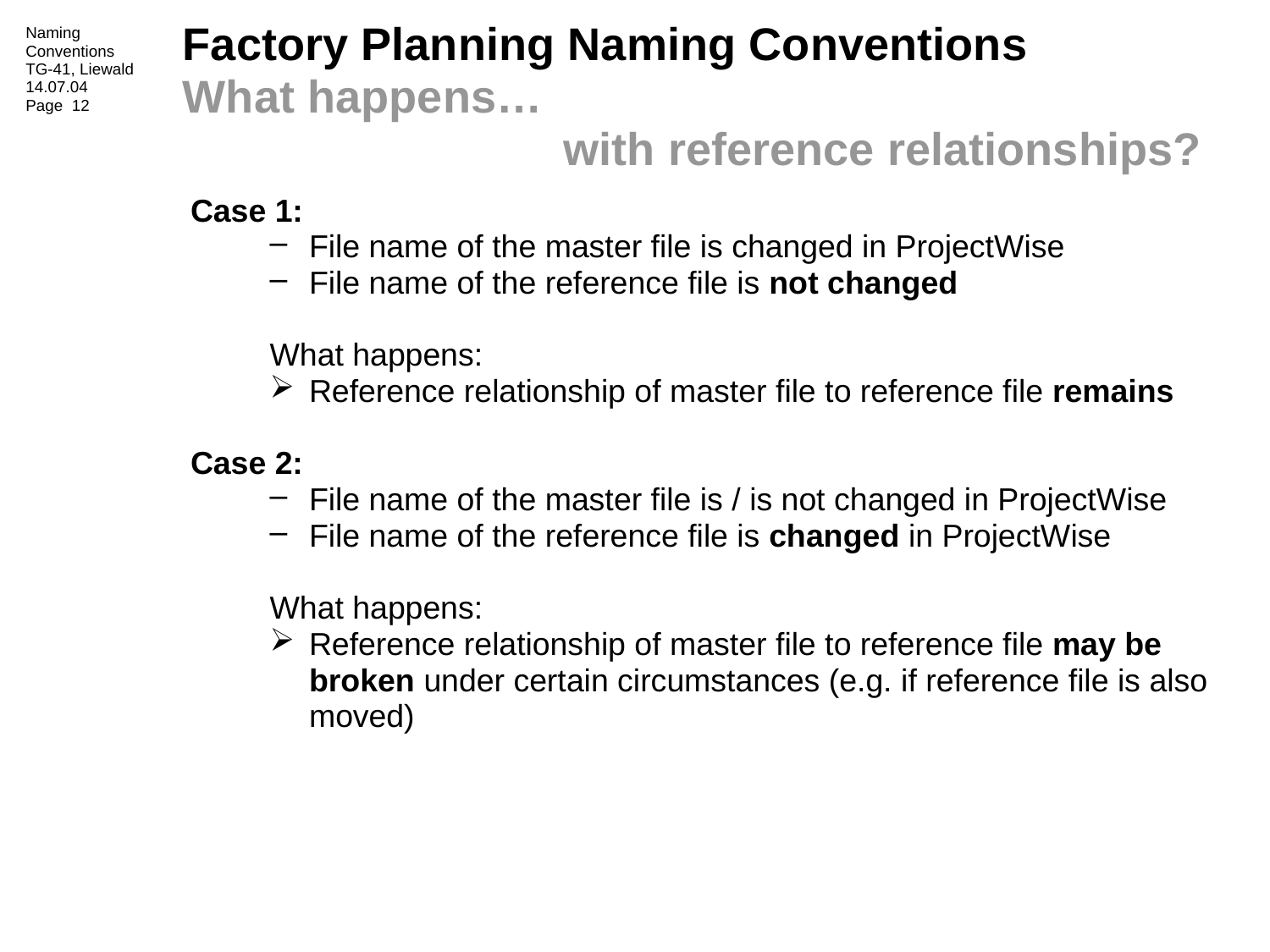

Factory Planning Naming Conventions
What happens…
			with reference relationships?
Case 1:
File name of the master file is changed in ProjectWise
File name of the reference file is not changed

What happens:
Reference relationship of master file to reference file remains

Case 2:
File name of the master file is / is not changed in ProjectWise
File name of the reference file is changed in ProjectWise

What happens:
Reference relationship of master file to reference file may be broken under certain circumstances (e.g. if reference file is also moved)